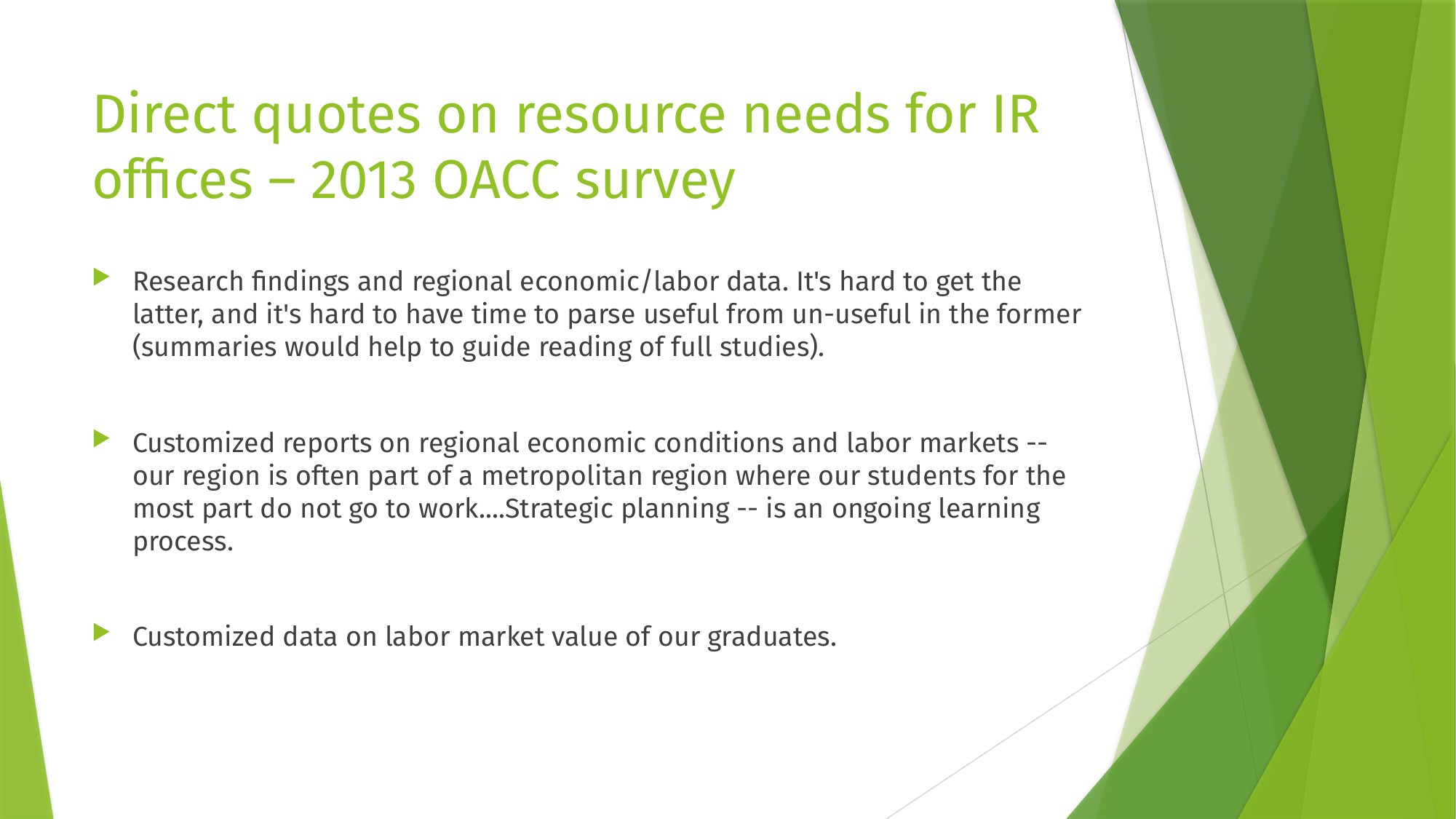

# Direct quotes on resource needs for IR offices – 2013 OACC survey
Research findings and regional economic/labor data. It's hard to get the latter, and it's hard to have time to parse useful from un-useful in the former (summaries would help to guide reading of full studies).

Customized reports on regional economic conditions and labor markets -- our region is often part of a metropolitan region where our students for the most part do not go to work....Strategic planning -- is an ongoing learning process.

Customized data on labor market value of our graduates.